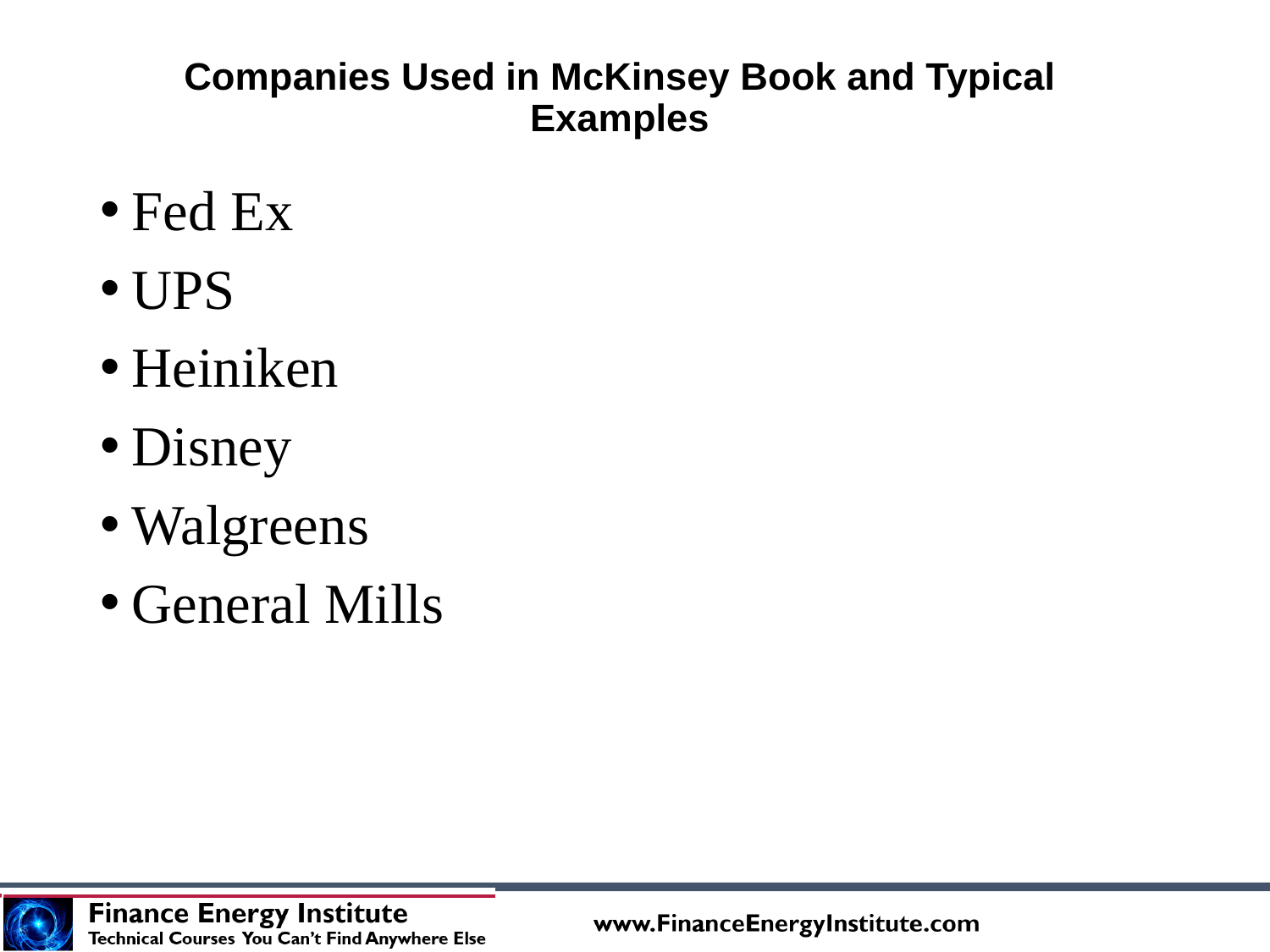

# Companies Used in McKinsey Book and Typical Examples
Fed Ex
UPS
Heiniken
Disney
Walgreens
General Mills